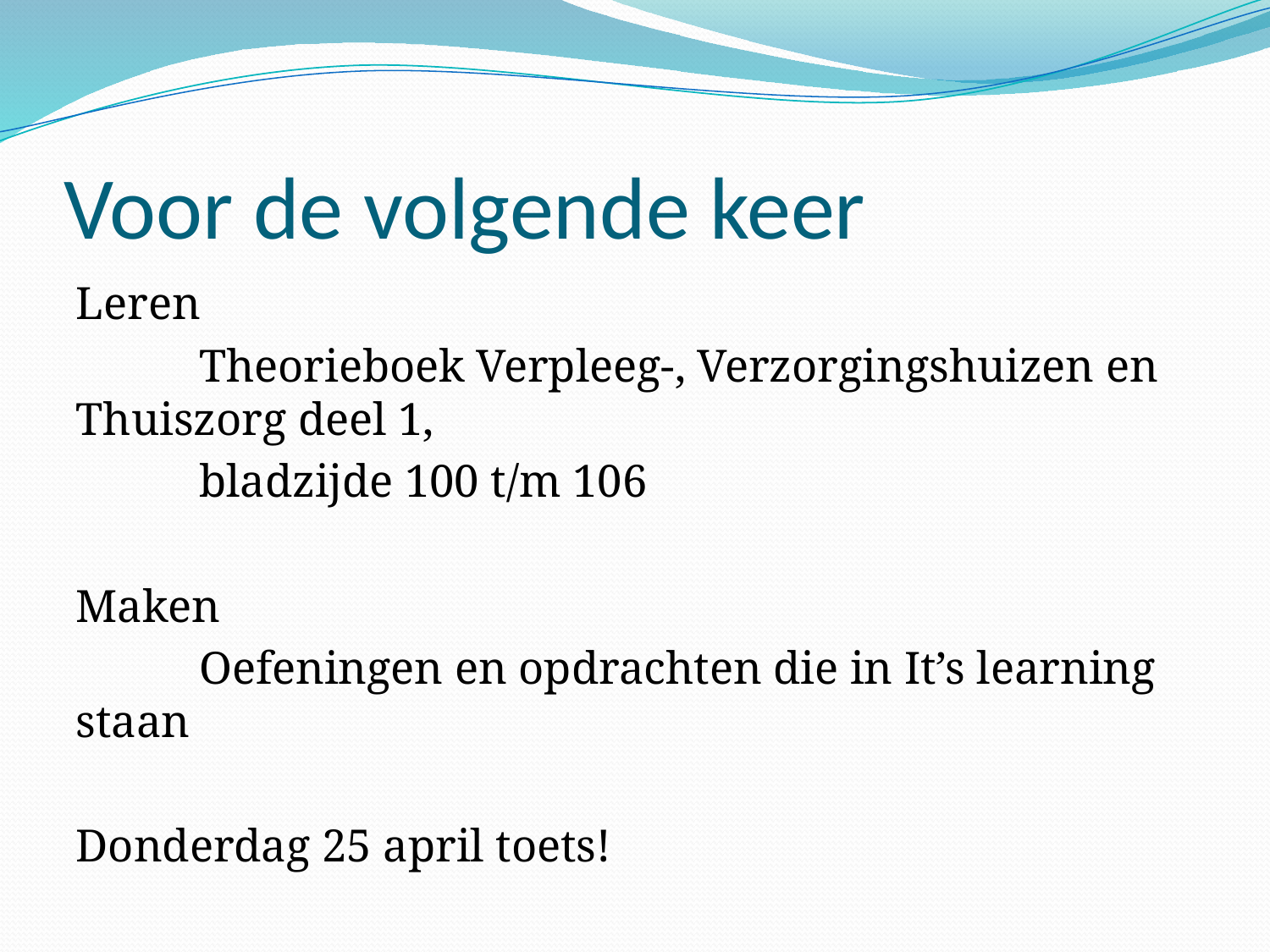

# Voor de volgende keer
Leren
	Theorieboek Verpleeg-, Verzorgingshuizen en 	Thuiszorg deel 1,
	bladzijde 100 t/m 106

Maken
	Oefeningen en opdrachten die in It’s learning 	staan

Donderdag 25 april toets!